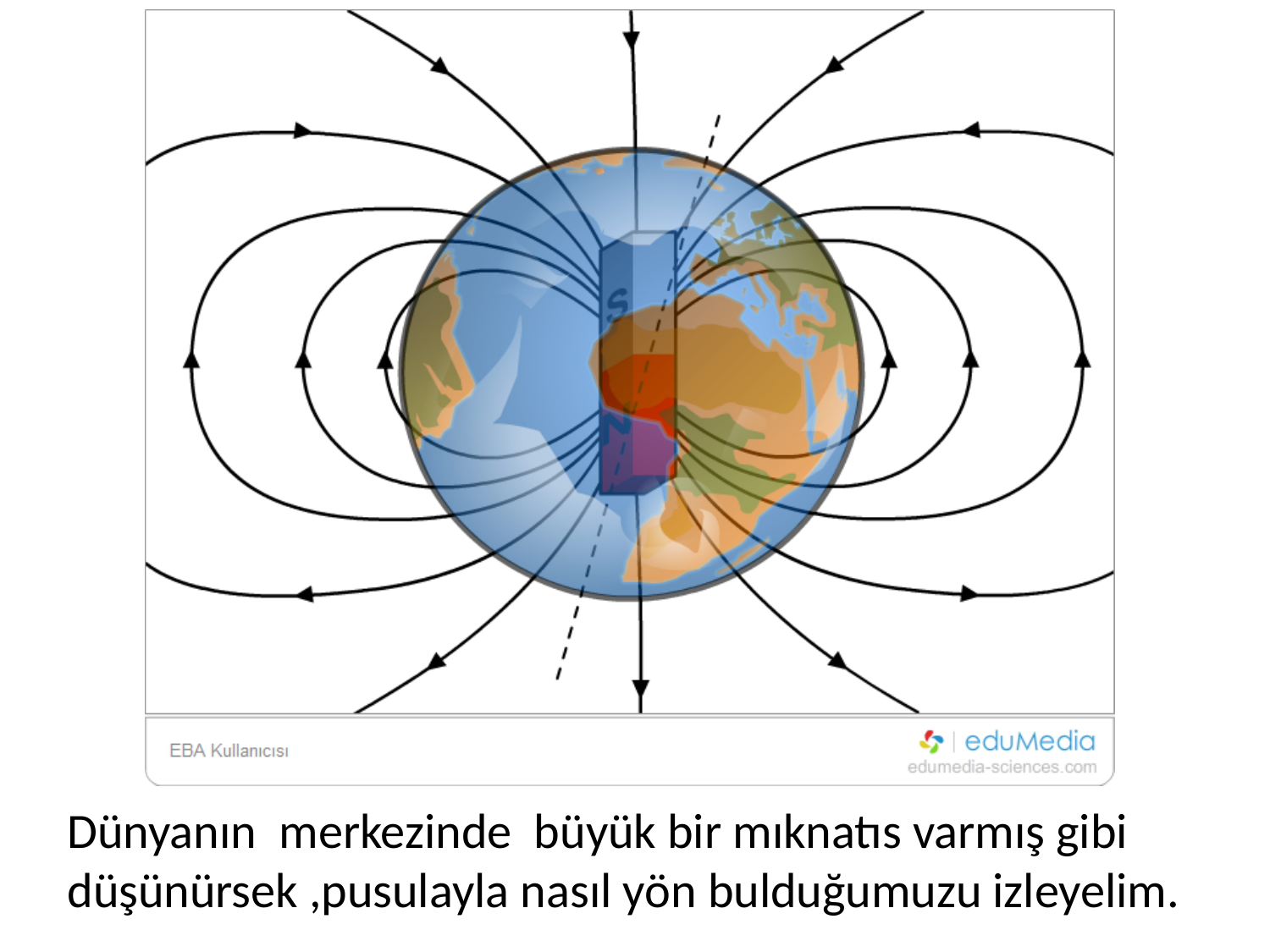

Dünyanın  merkezinde  büyük bir mıknatıs varmış gibi düşünürsek ,pusulayla nasıl yön bulduğumuzu izleyelim.